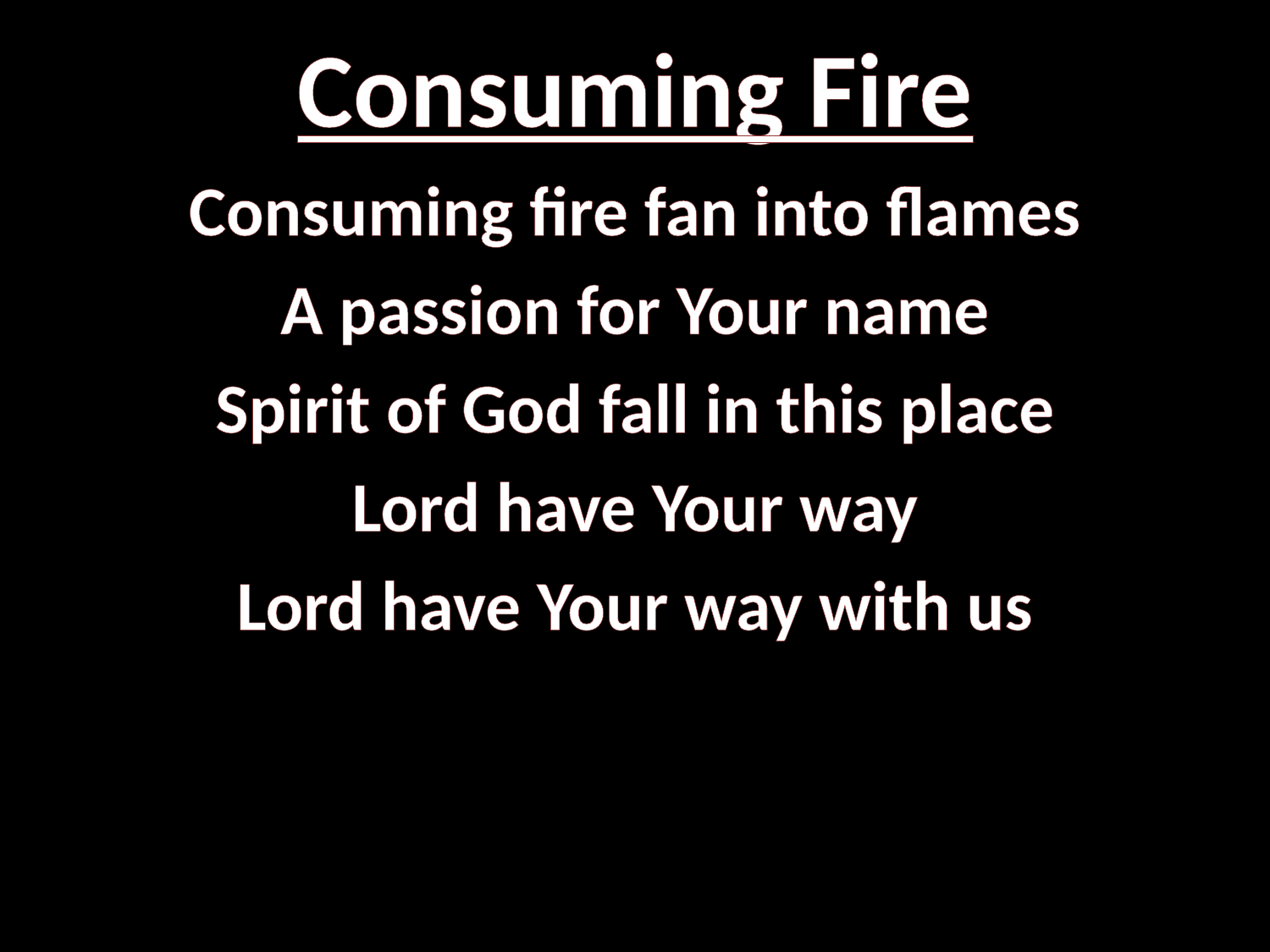

# Consuming Fire
Consuming fire fan into flames
A passion for Your name
Spirit of God fall in this place
Lord have Your way
Lord have Your way with us